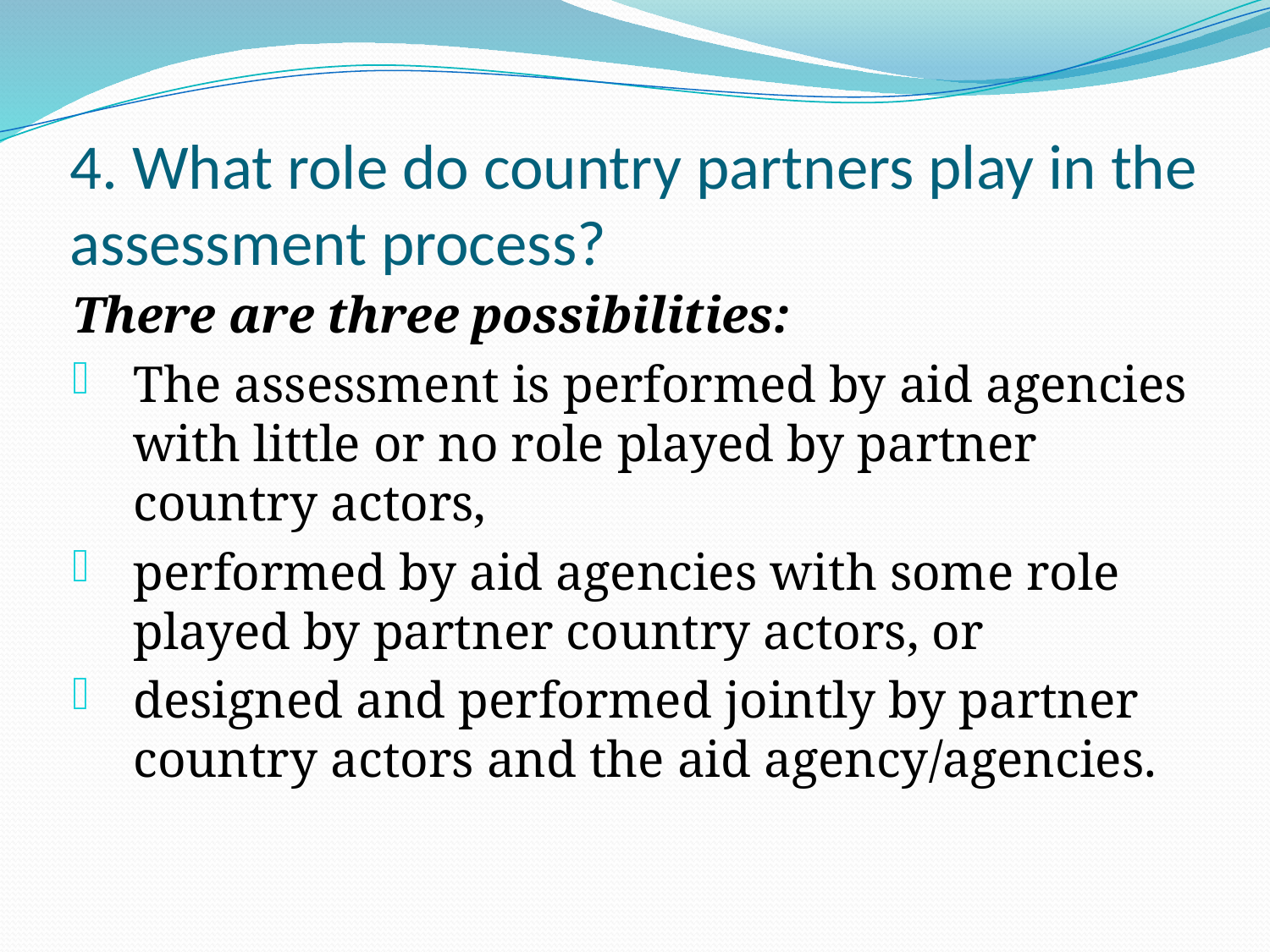

# 4. What role do country partners play in the assessment process?
There are three possibilities:
The assessment is performed by aid agencies with little or no role played by partner country actors,
performed by aid agencies with some role played by partner country actors, or
designed and performed jointly by partner country actors and the aid agency/agencies.